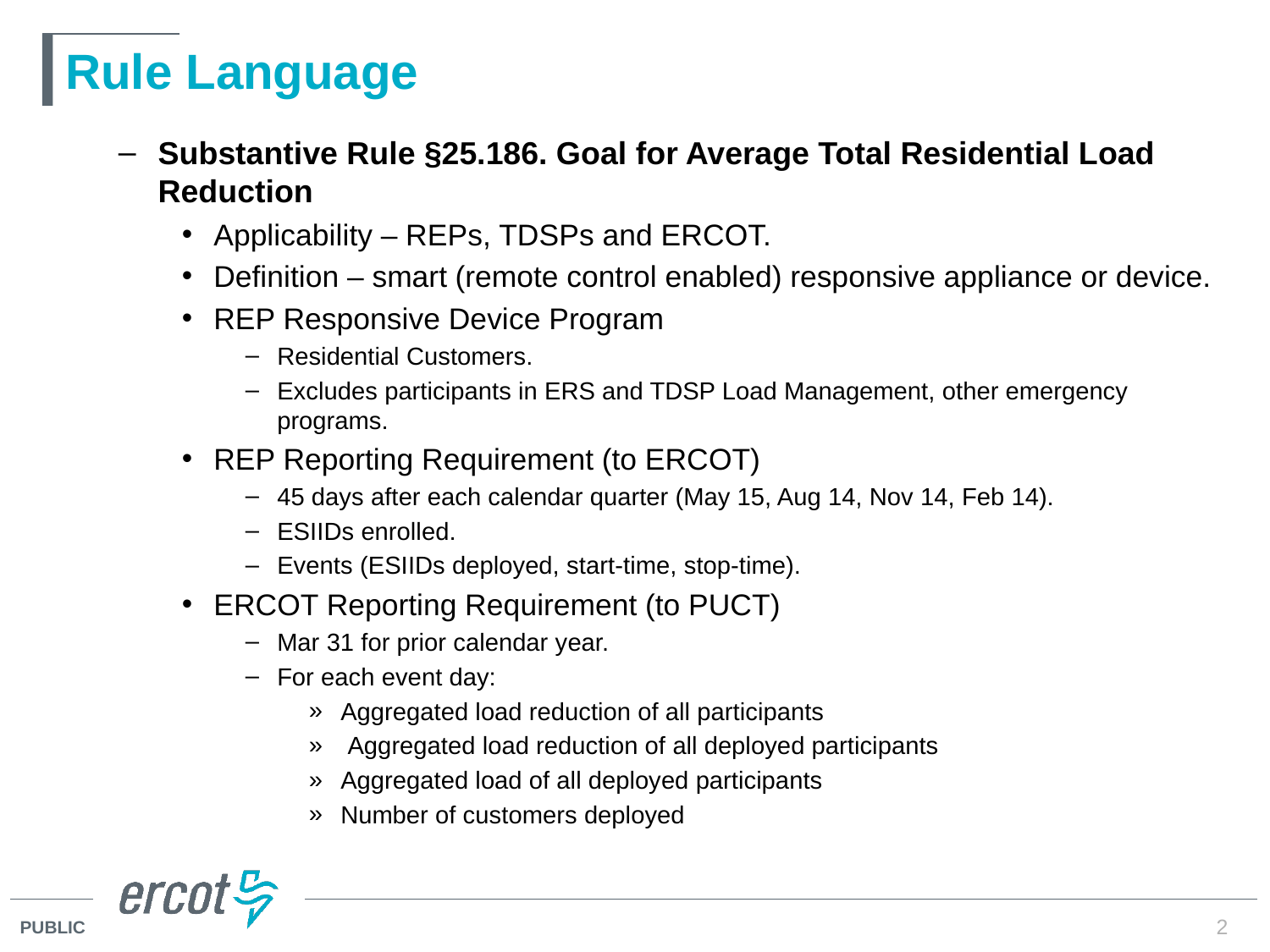

# Rule Language
Substantive Rule §25.186. Goal for Average Total Residential Load Reduction
Applicability – REPs, TDSPs and ERCOT.
Definition – smart (remote control enabled) responsive appliance or device.
REP Responsive Device Program
Residential Customers.
Excludes participants in ERS and TDSP Load Management, other emergency programs.
REP Reporting Requirement (to ERCOT)
45 days after each calendar quarter (May 15, Aug 14, Nov 14, Feb 14).
ESIIDs enrolled.
Events (ESIIDs deployed, start-time, stop-time).
ERCOT Reporting Requirement (to PUCT)
Mar 31 for prior calendar year.
For each event day:
Aggregated load reduction of all participants
 Aggregated load reduction of all deployed participants
Aggregated load of all deployed participants
Number of customers deployed

2